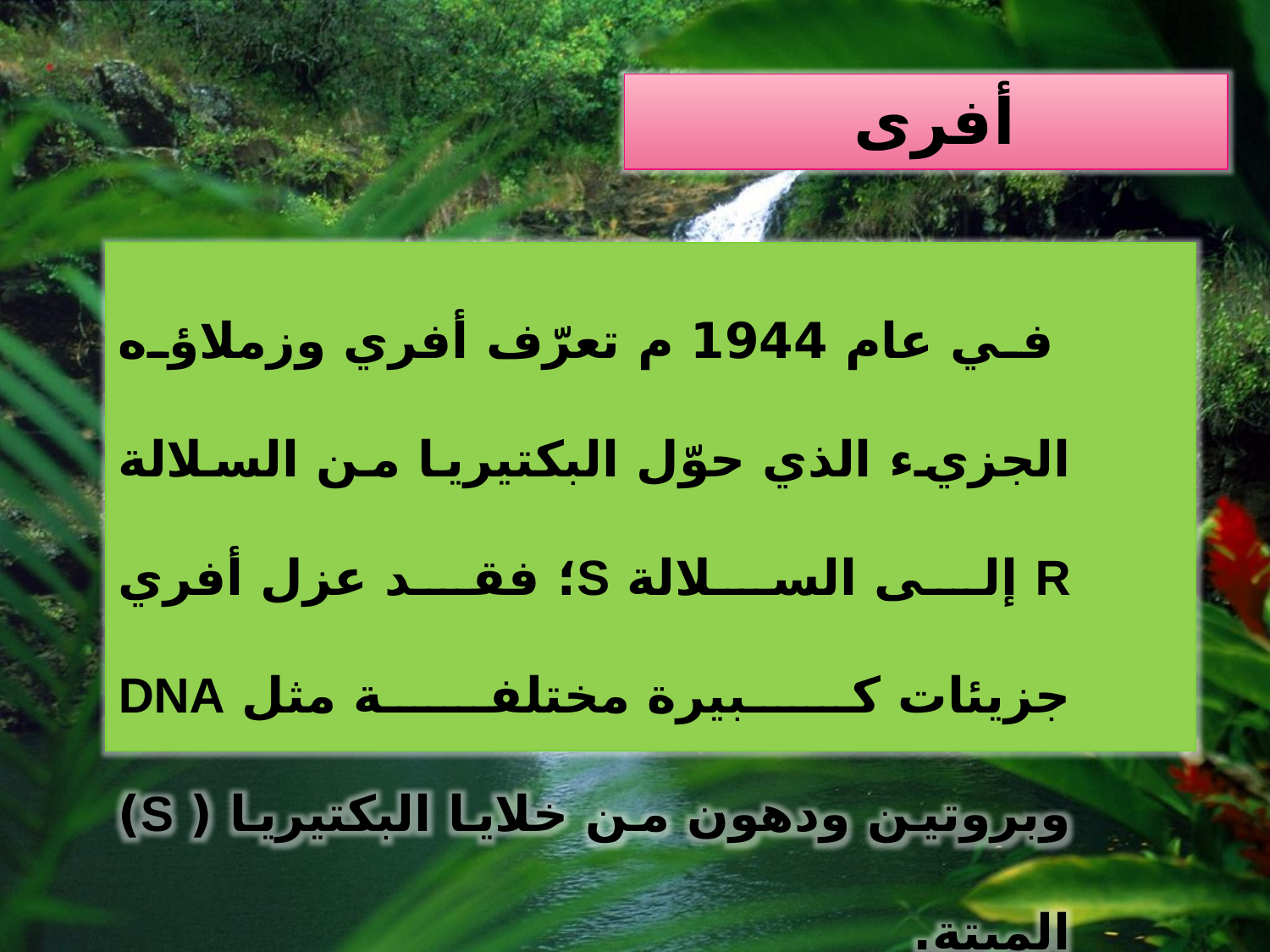

أفرى
       في عام 1944 م تعرّف أفري وزملاؤه الجزيء الذي حوّل البكتيريا من السلالة R إلى السلالة S؛ فقد عزل أفري جزيئات كبيرة مختلفة مثل DNA وبروتين ودهون من خلايا البكتيريا ( S) الميتة.